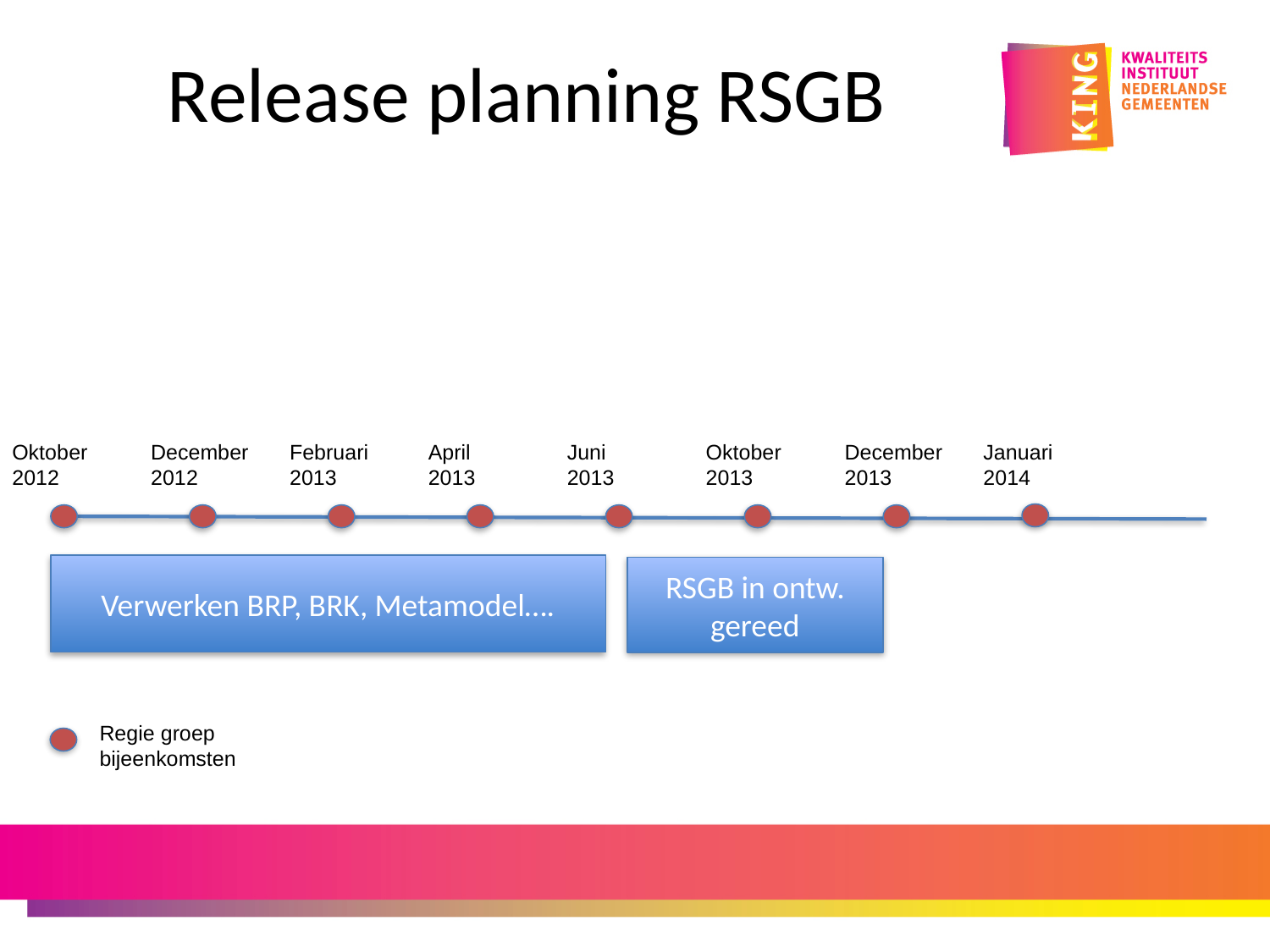

# Release planning RSGB
Oktober
2012

December
2012

Februari
2013

April
2013

Juni
2013

Oktober
2013

December
2013

Januari
2014

Verwerken BRP, BRK, Metamodel….
RSGB in ontw.
gereed
Regie groep bijeenkomsten